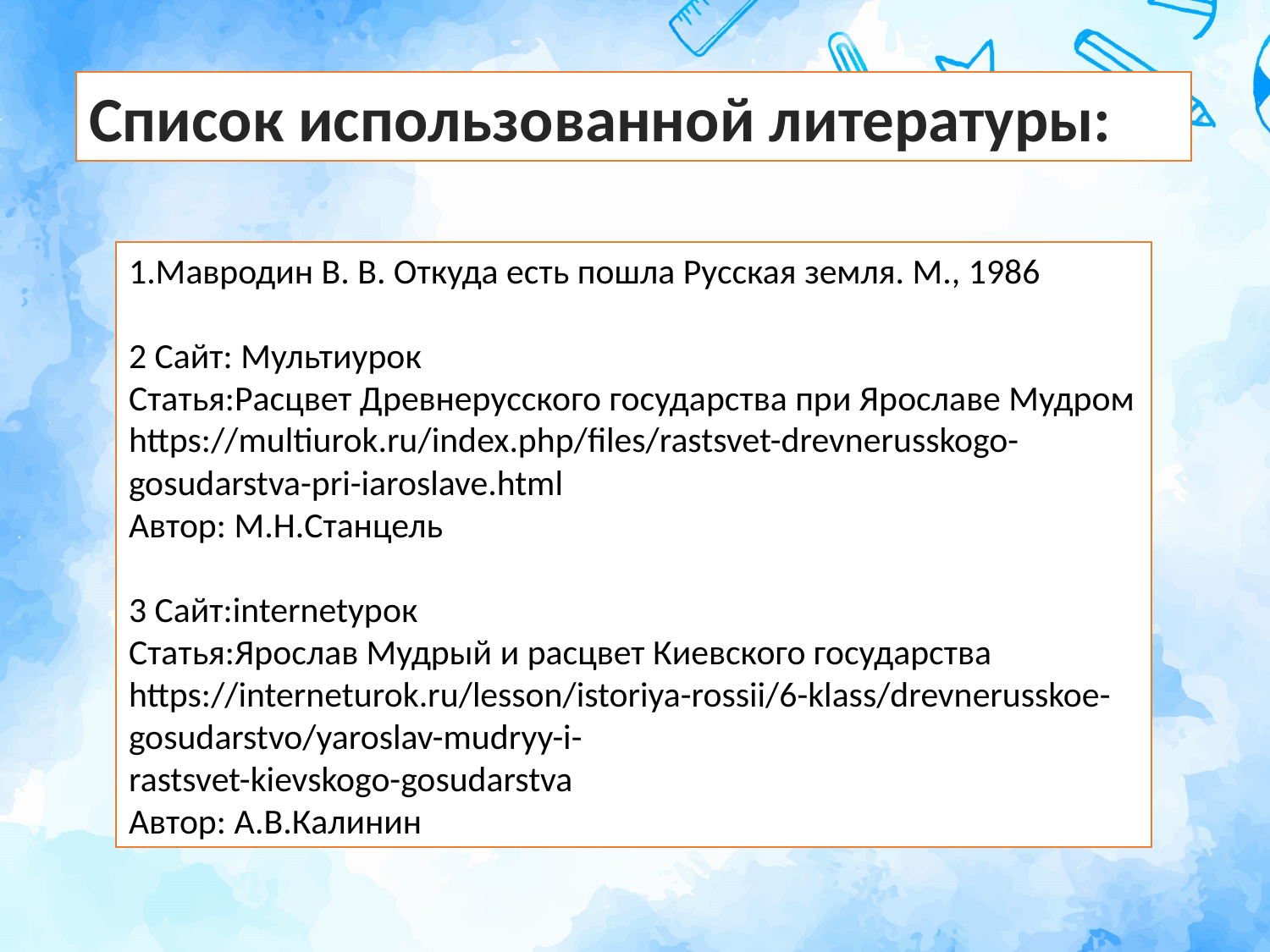

Список использованной литературы:
1.Мавродин В. В. Откуда есть пошла Русская земля. М., 1986

2 Сайт: Мультиурок
Статья:Расцвет Древнерусского государства при Ярославе Мудром
https://multiurok.ru/index.php/files/rastsvet-drevnerusskogo-gosudarstva-pri-iaroslave.html
Автор: М.Н.Станцель

3 Сайт:internetурок
Статья:Ярослав Мудрый и расцвет Киевского государства
https://interneturok.ru/lesson/istoriya-rossii/6-klass/drevnerusskoe-gosudarstvo/yaroslav-mudryy-i-
rastsvet-kievskogo-gosudarstva
Автор: А.В.Калинин